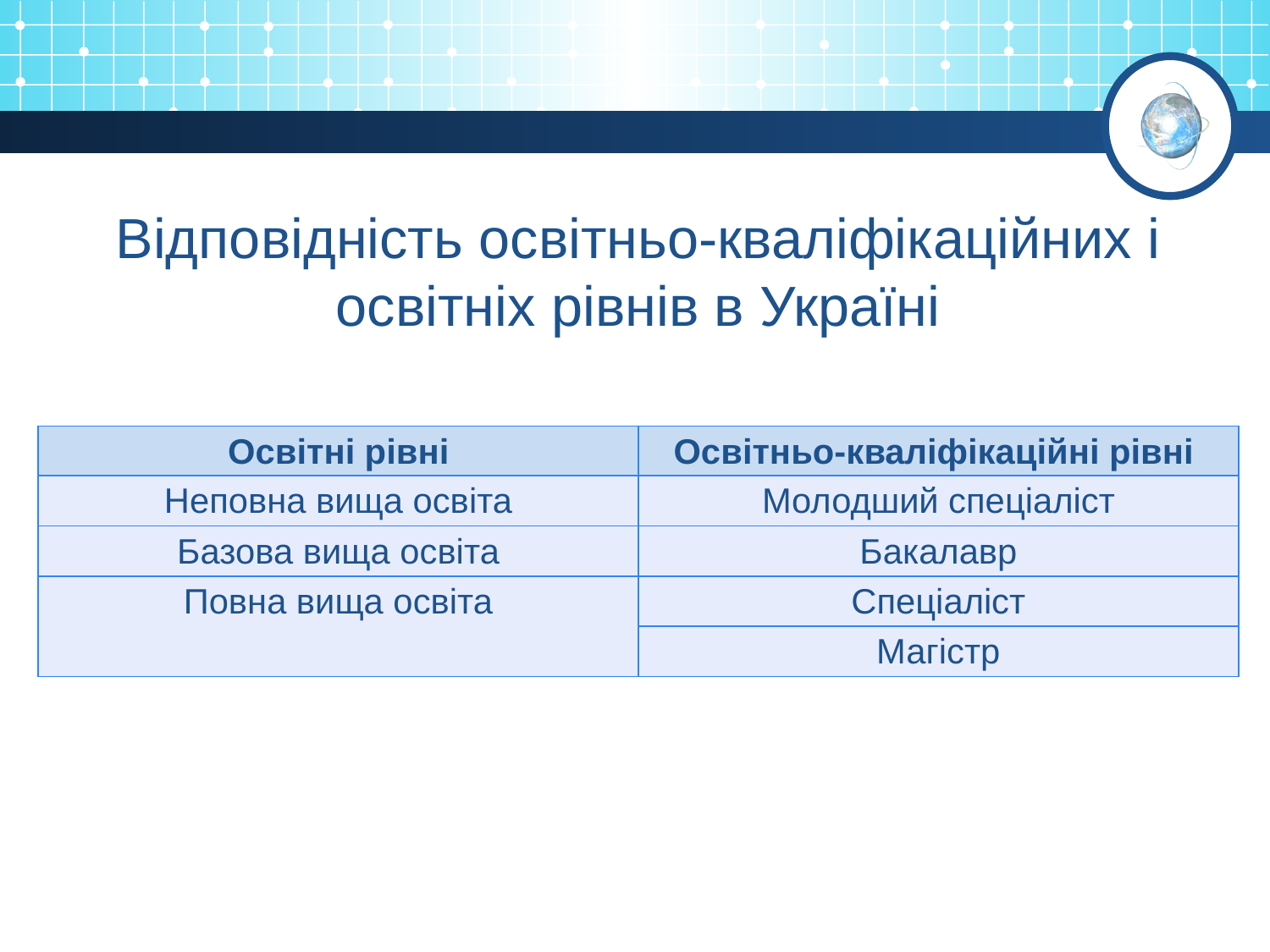

Відповідність освітньо-кваліфікаційних і освітніх рівнів в Україні
| Освітні рівні | Освітньо-кваліфікаційні рівні |
| --- | --- |
| Неповна вища освіта | Молодший спеціаліст |
| Базова вища освіта | Бакалавр |
| Повна вища освіта | Спеціаліст |
|  | Магістр |